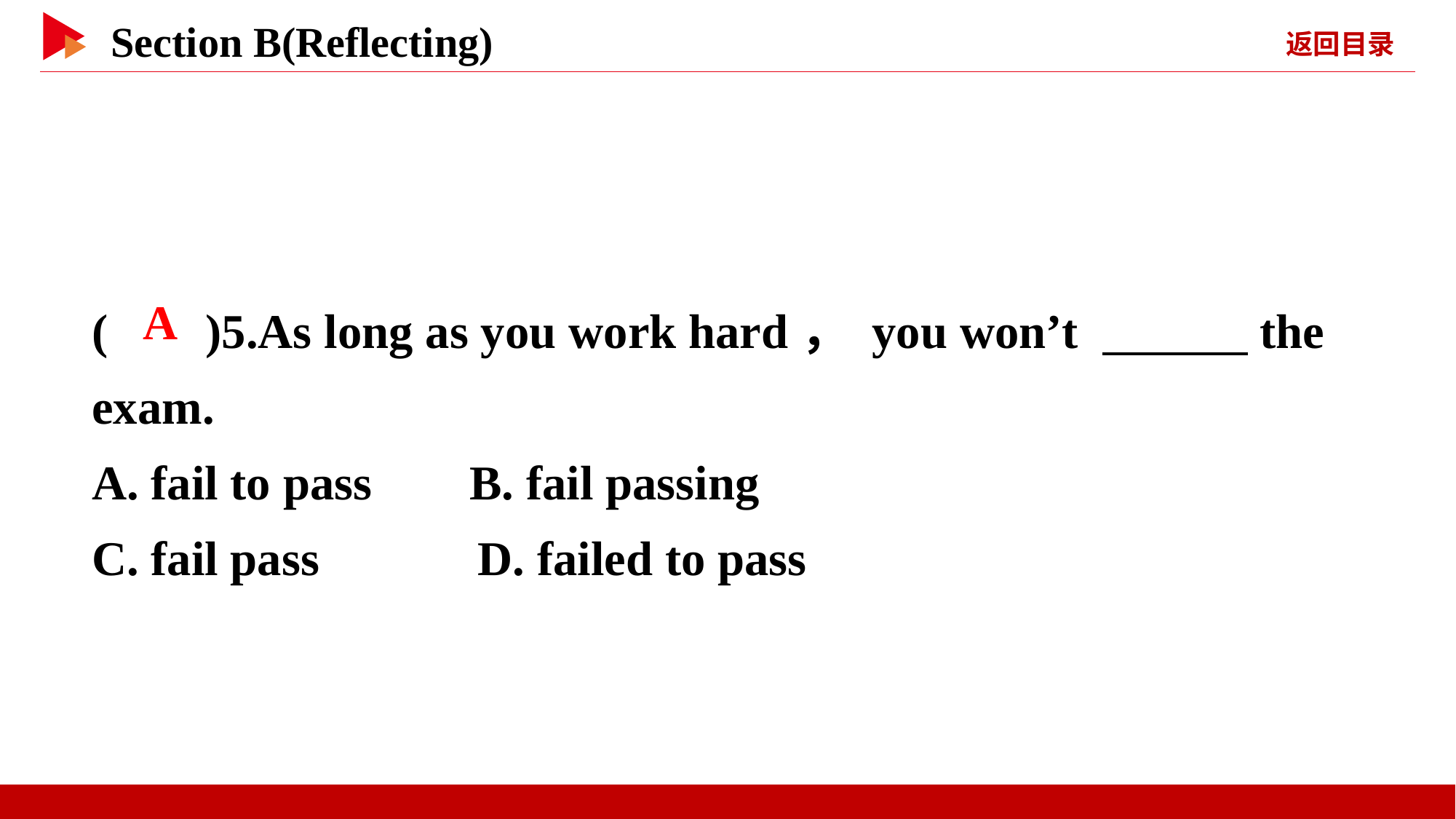

(        )5.As long as you work hard， you won’t 　　　the exam.
A. fail to pass        B. fail passing
C. fail pass             D. failed to pass
   A